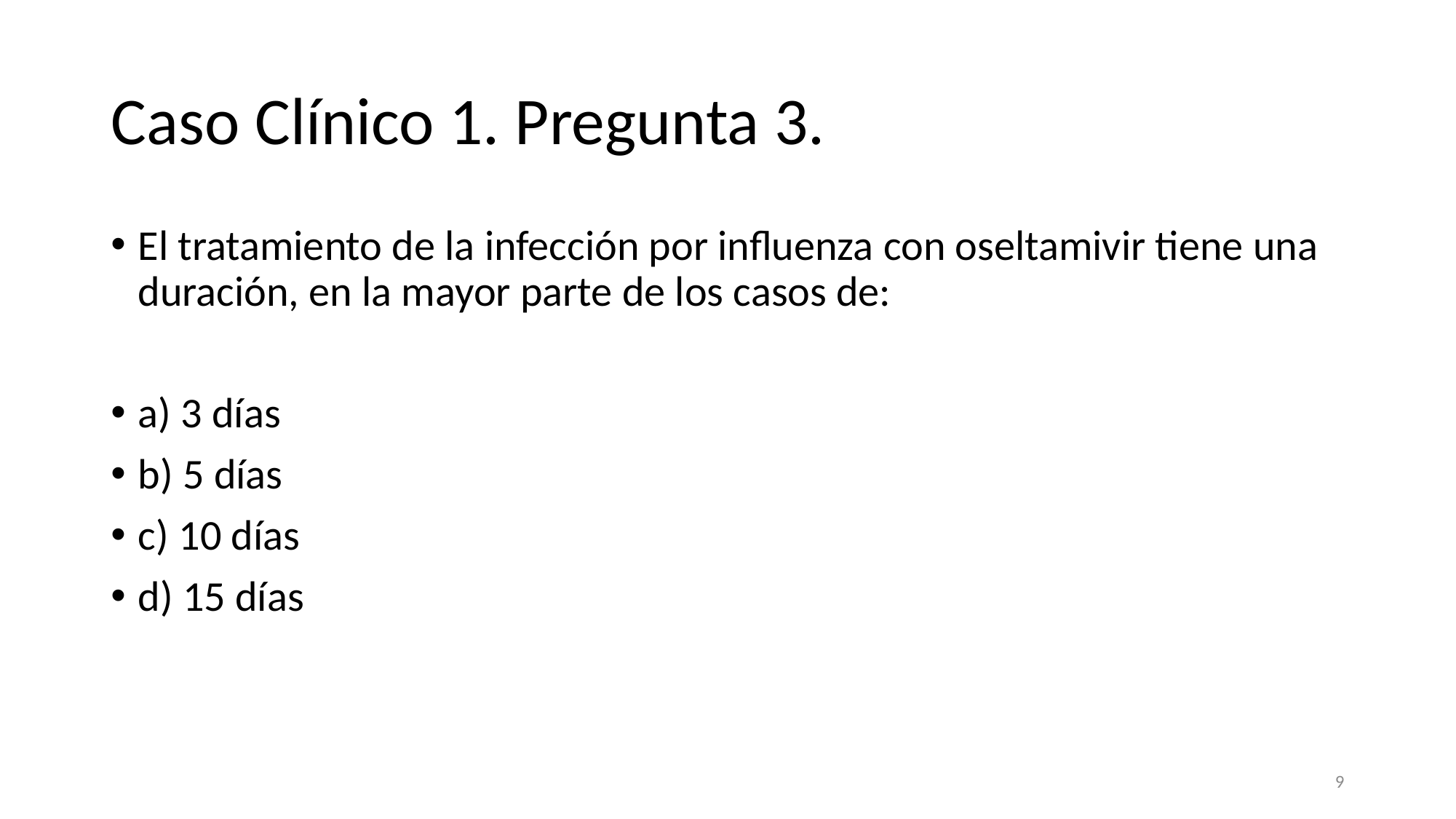

# Caso Clínico 1. Pregunta 3.
El tratamiento de la infección por influenza con oseltamivir tiene una duración, en la mayor parte de los casos de:

a) 3 días
b) 5 días
c) 10 días
d) 15 días

9